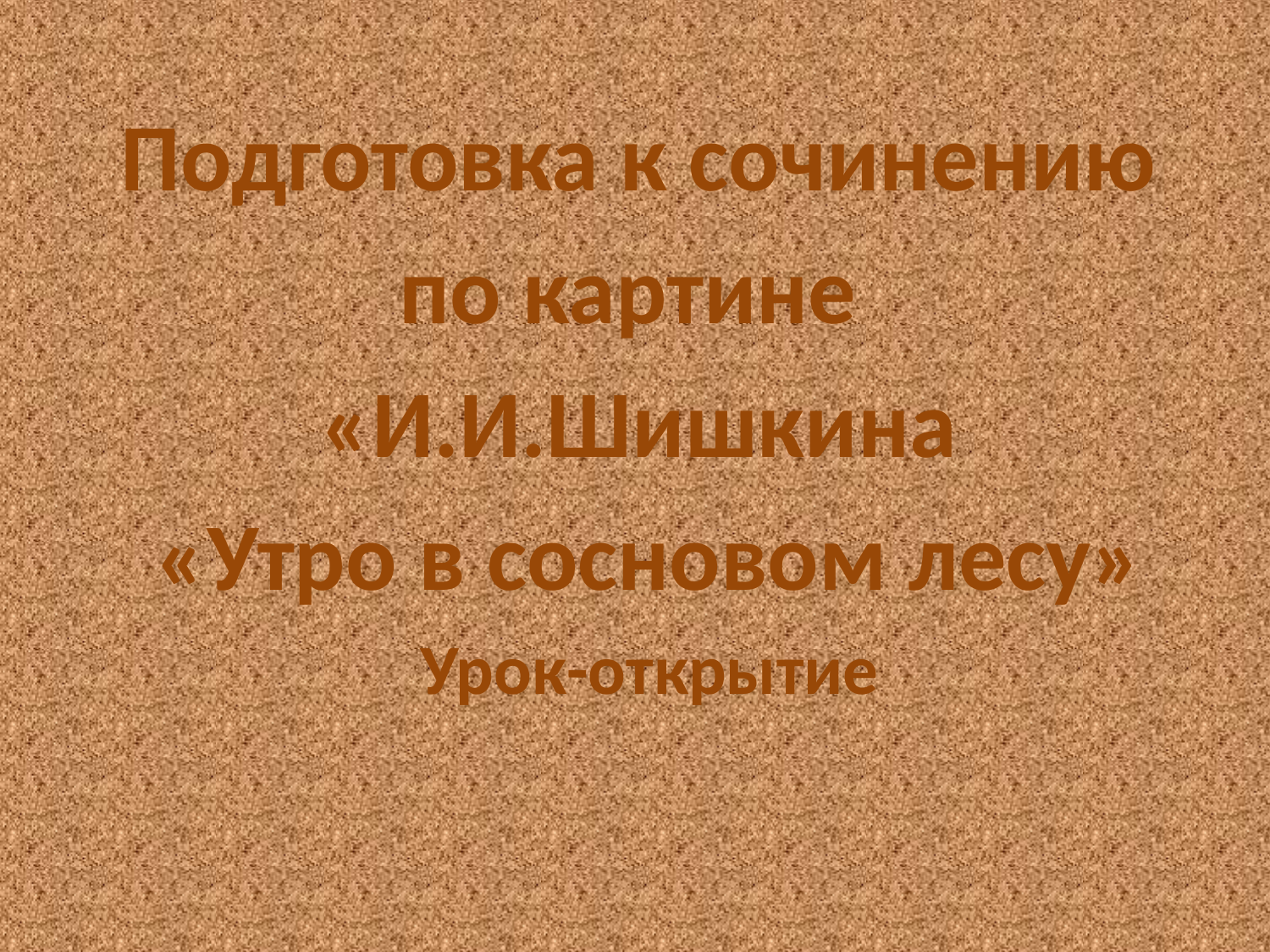

#
Подготовка к сочинению
по картине
«И.И.Шишкина
«Утро в сосновом лесу»
Урок-открытие